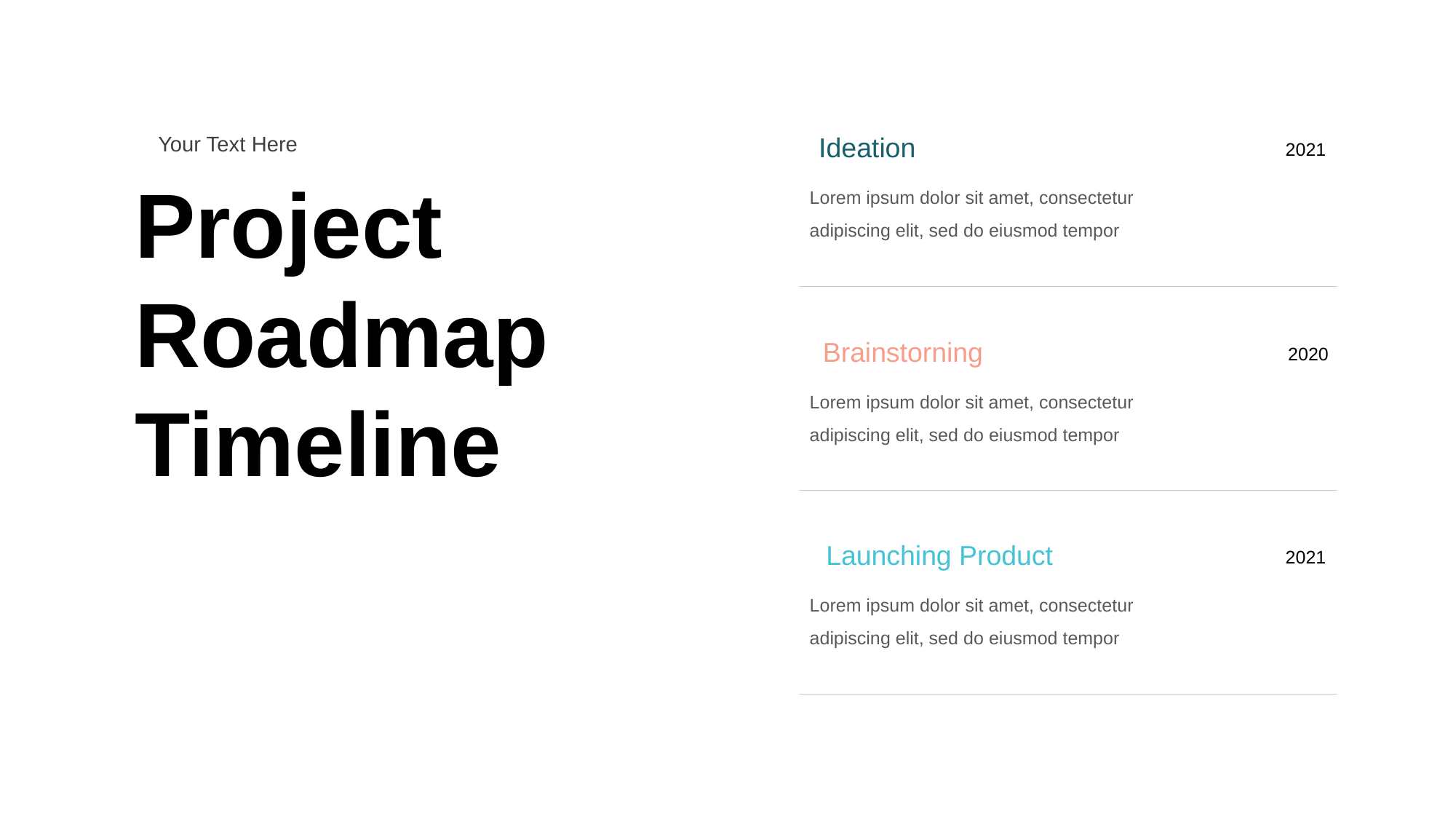

Your Text Here
Ideation
2021
Project
Roadmap
Timeline
Lorem ipsum dolor sit amet, consectetur adipiscing elit, sed do eiusmod tempor
Brainstorning
2020
Lorem ipsum dolor sit amet, consectetur adipiscing elit, sed do eiusmod tempor
Launching Product
2021
Lorem ipsum dolor sit amet, consectetur adipiscing elit, sed do eiusmod tempor